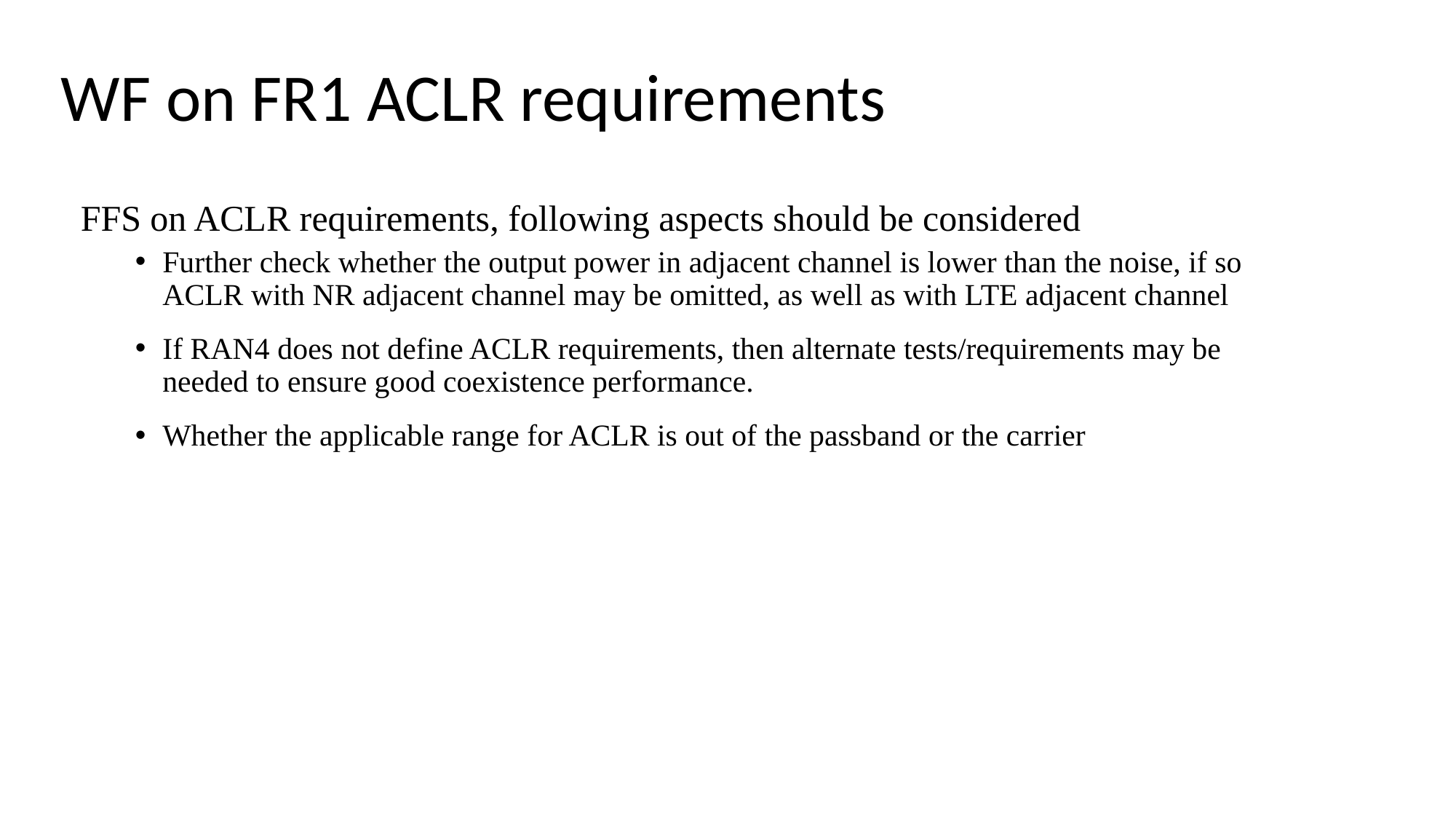

# WF on FR1 ACLR requirements
FFS on ACLR requirements, following aspects should be considered
Further check whether the output power in adjacent channel is lower than the noise, if so ACLR with NR adjacent channel may be omitted, as well as with LTE adjacent channel
If RAN4 does not define ACLR requirements, then alternate tests/requirements may be needed to ensure good coexistence performance.
Whether the applicable range for ACLR is out of the passband or the carrier